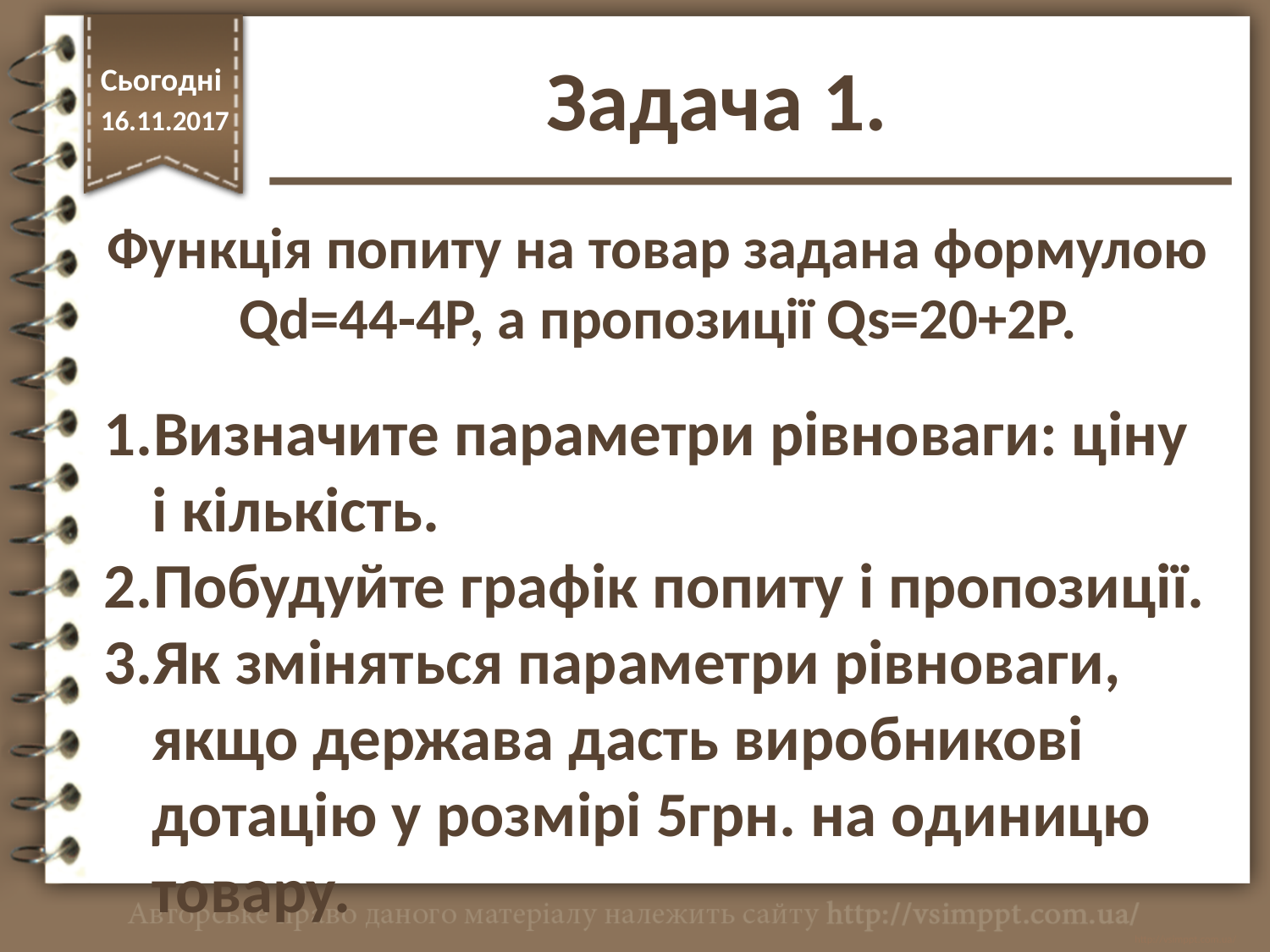

Задача 1.
Сьогодні
16.11.2017
Функція попиту на товар задана формулою Qd=44-4P, а пропозиції Qs=20+2P.

Визначите параметри рівноваги: ціну і кількість.
Побудуйте графік попиту і пропозиції.
Як зміняться параметри рівноваги, якщо держава дасть виробникові дотацію у розмірі 5грн. на одиницю товару.
http://vsimppt.com.ua/